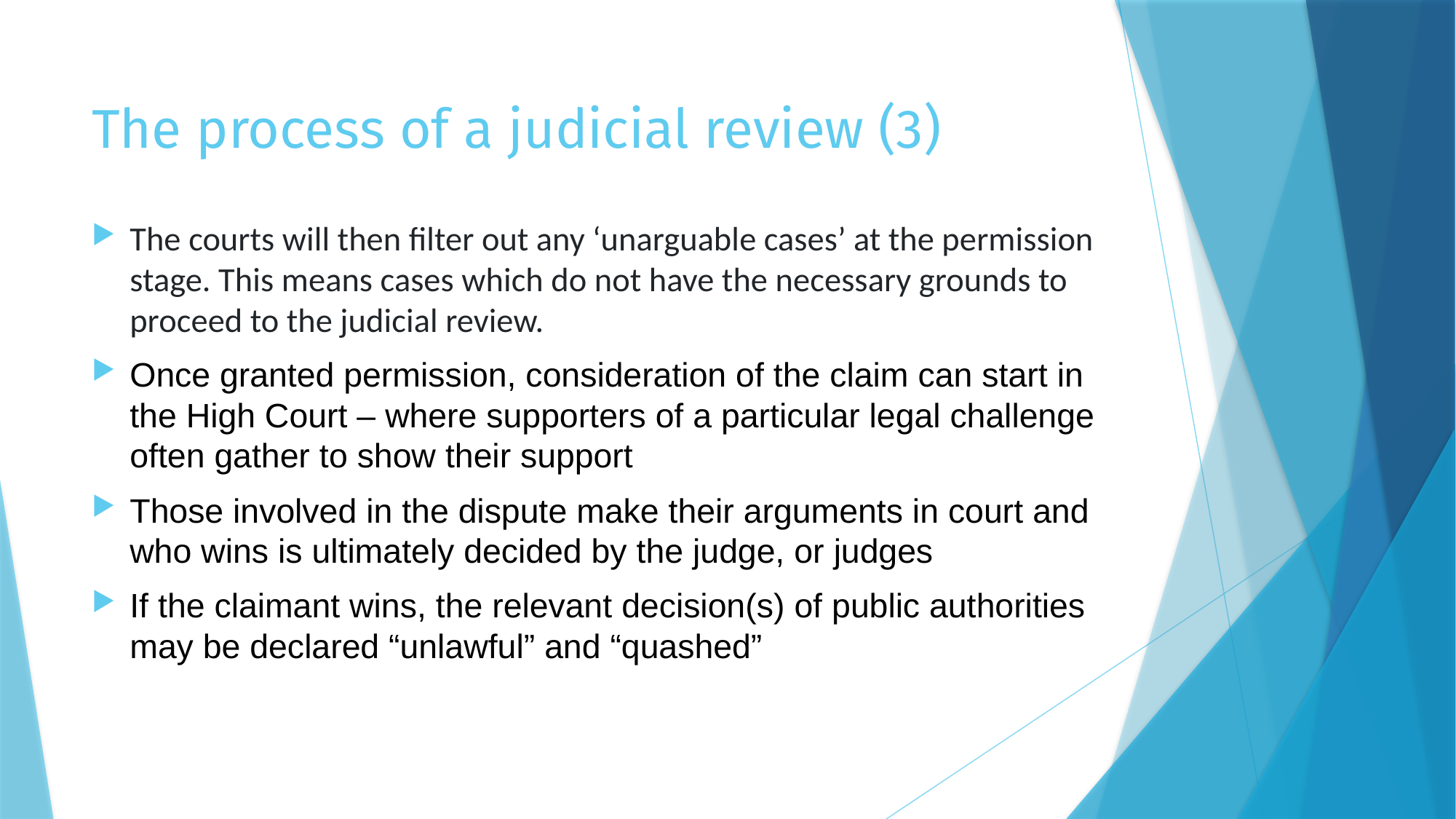

# The process of a judicial review (3)
The courts will then filter out any ‘unarguable cases’ at the permission stage. This means cases which do not have the necessary grounds to proceed to the judicial review.
Once granted permission, consideration of the claim can start in the High Court – where supporters of a particular legal challenge often gather to show their support
Those involved in the dispute make their arguments in court and who wins is ultimately decided by the judge, or judges
If the claimant wins, the relevant decision(s) of public authorities may be declared “unlawful” and “quashed”